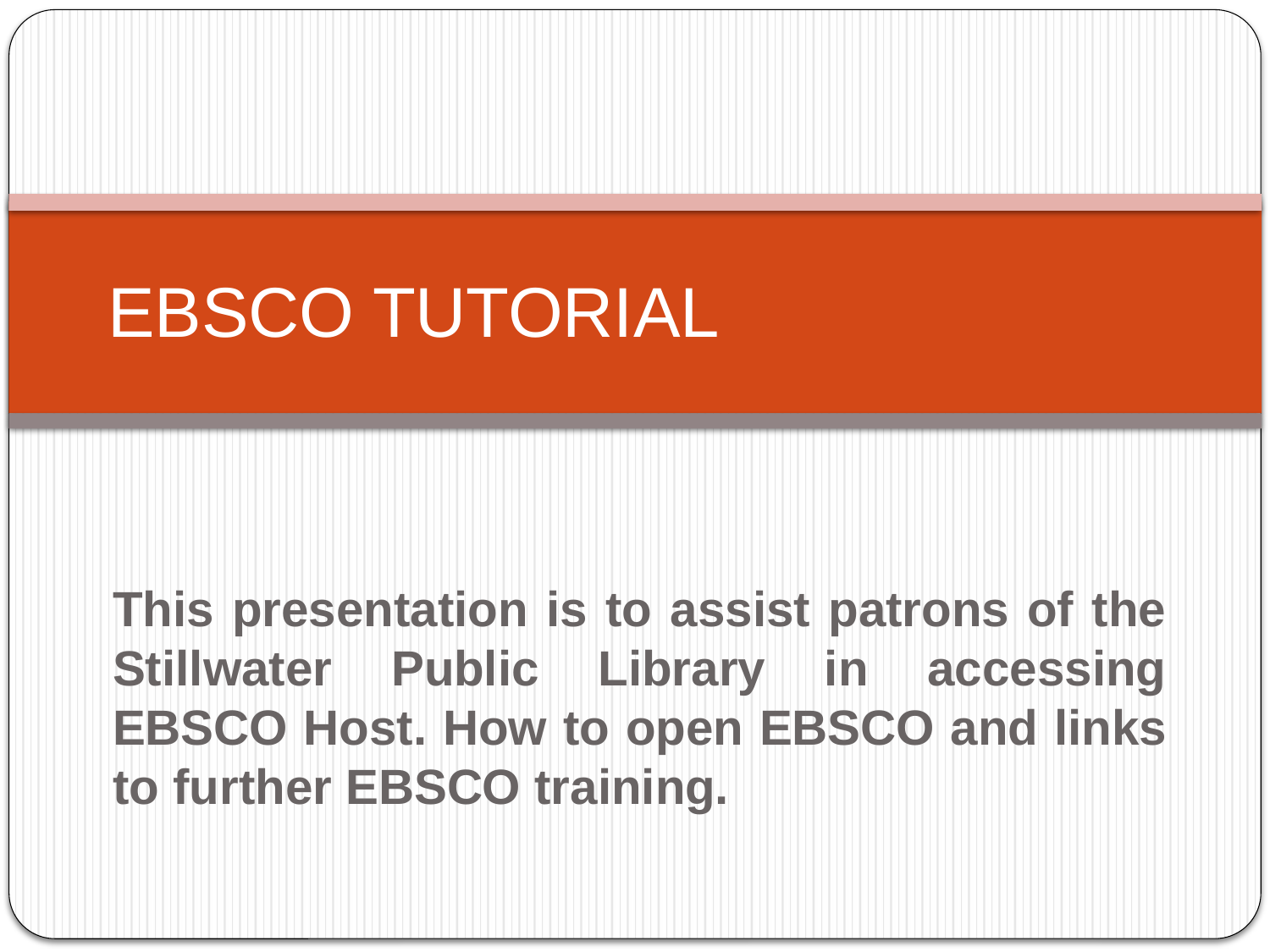

# EBSCO TUTORIAL
This presentation is to assist patrons of the Stillwater Public Library in accessing EBSCO Host. How to open EBSCO and links to further EBSCO training.